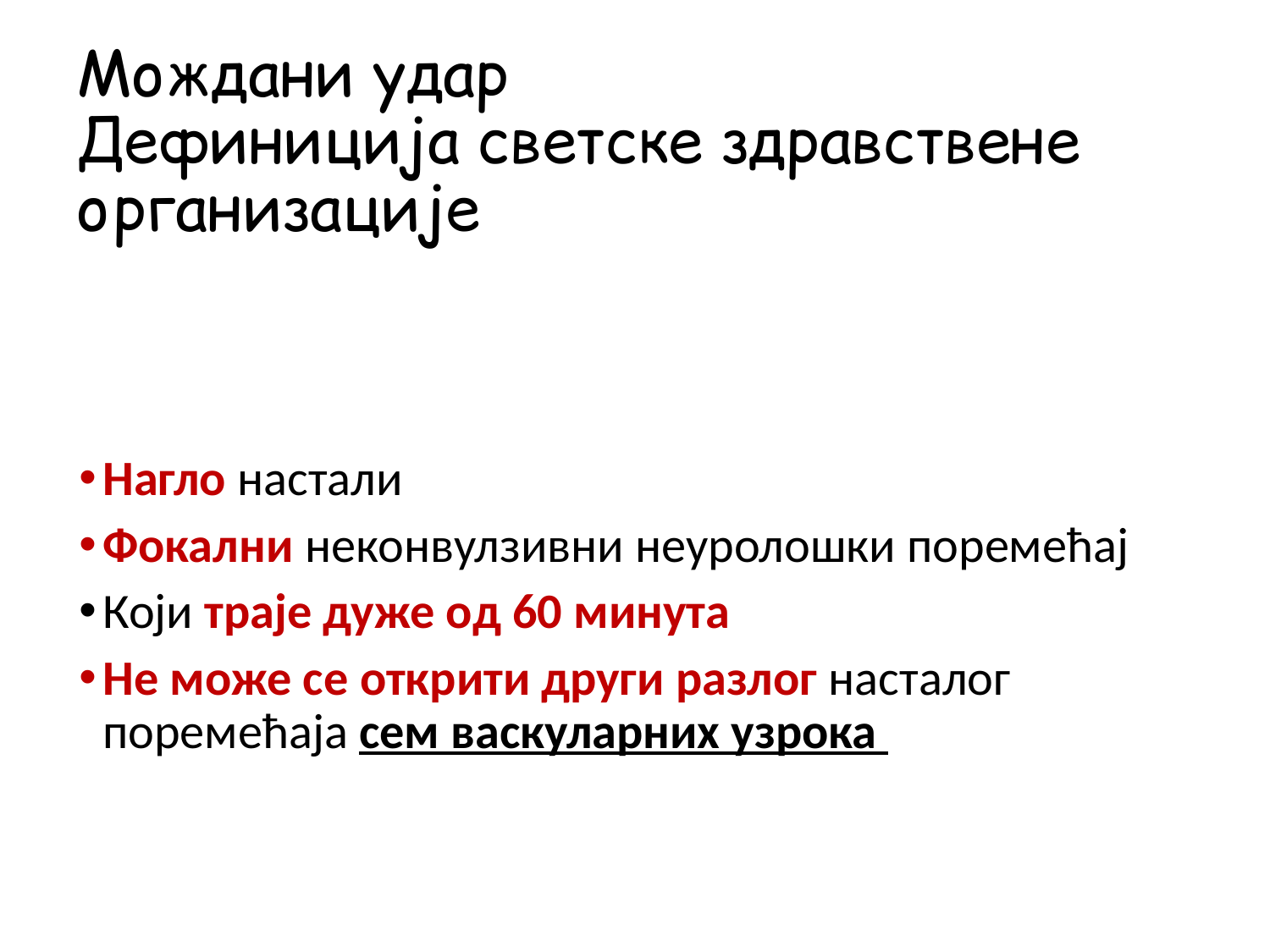

# Мождани удар Дефиниција светске здравствене организације

Нагло настали
Фокални неконвулзивни неуролошки поремећај
Који траје дуже од 60 минута
Не може се открити други разлог насталог поремећаја сем васкуларних узрока